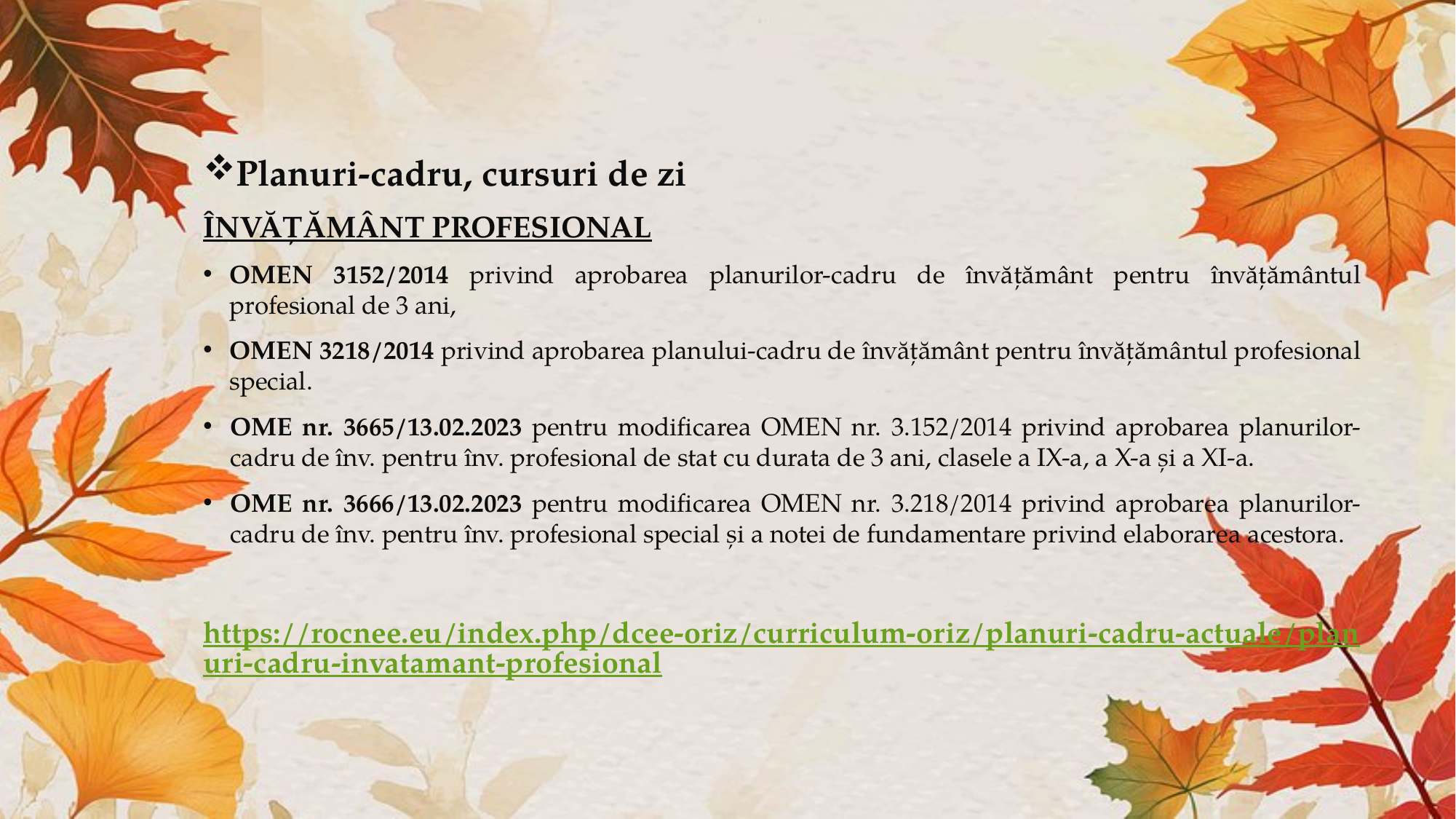

Planuri-cadru, cursuri de zi
ÎNVĂȚĂMÂNT PROFESIONAL
OMEN 3152/2014 privind aprobarea planurilor-cadru de învățământ pentru învățământul profesional de 3 ani,
OMEN 3218/2014 privind aprobarea planului-cadru de învățământ pentru învățământul profesional special.
OME nr. 3665/13.02.2023 pentru modificarea OMEN nr. 3.152/2014 privind aprobarea planurilor-cadru de înv. pentru înv. profesional de stat cu durata de 3 ani, clasele a IX-a, a X-a şi a XI-a.
OME nr. 3666/13.02.2023 pentru modificarea OMEN nr. 3.218/2014 privind aprobarea planurilor-cadru de înv. pentru înv. profesional special şi a notei de fundamentare privind elaborarea acestora.

https://rocnee.eu/index.php/dcee-oriz/curriculum-oriz/planuri-cadru-actuale/planuri-cadru-invatamant-profesional